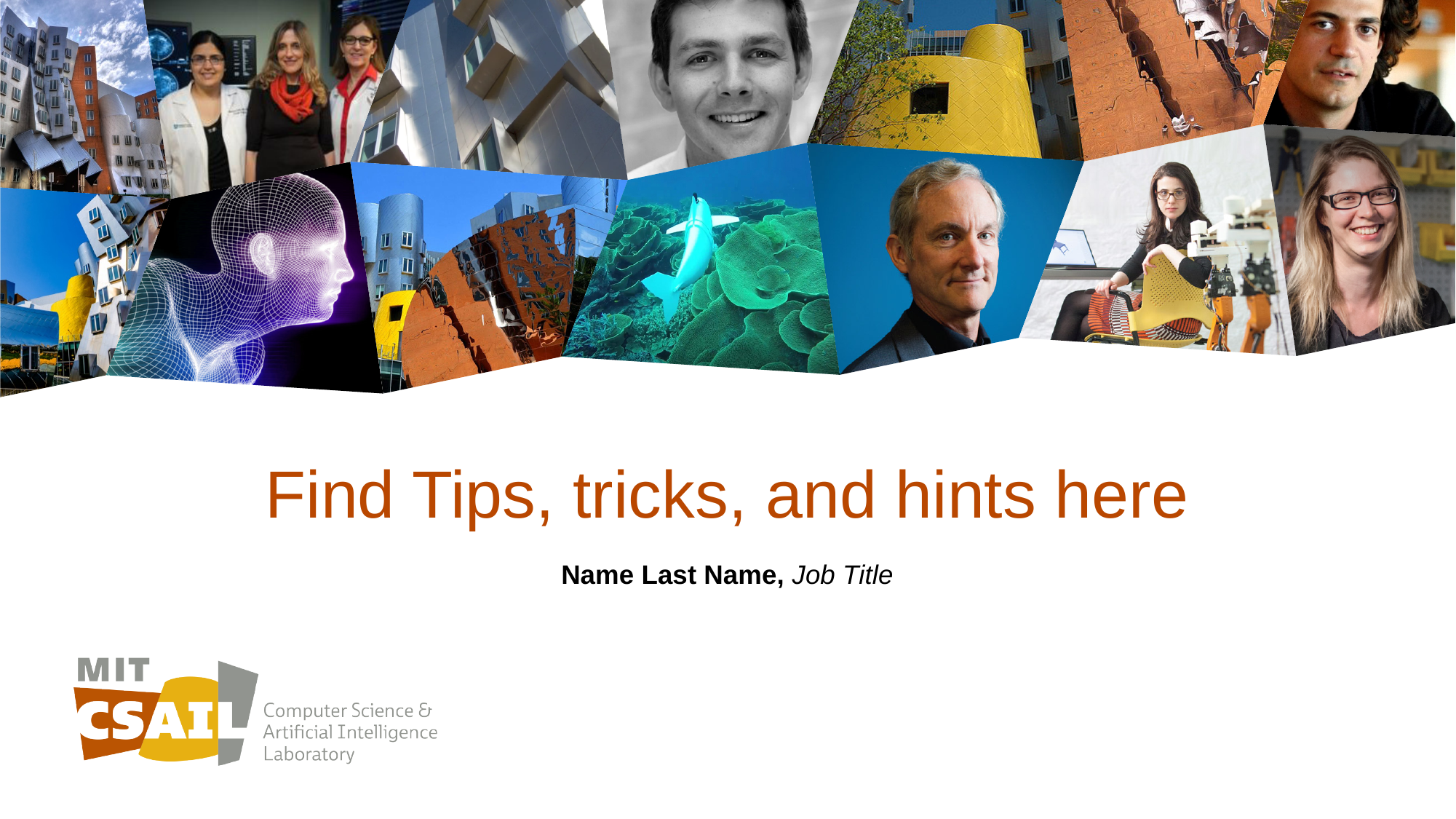

# Find Tips, tricks, and hints here
Name Last Name, Job Title